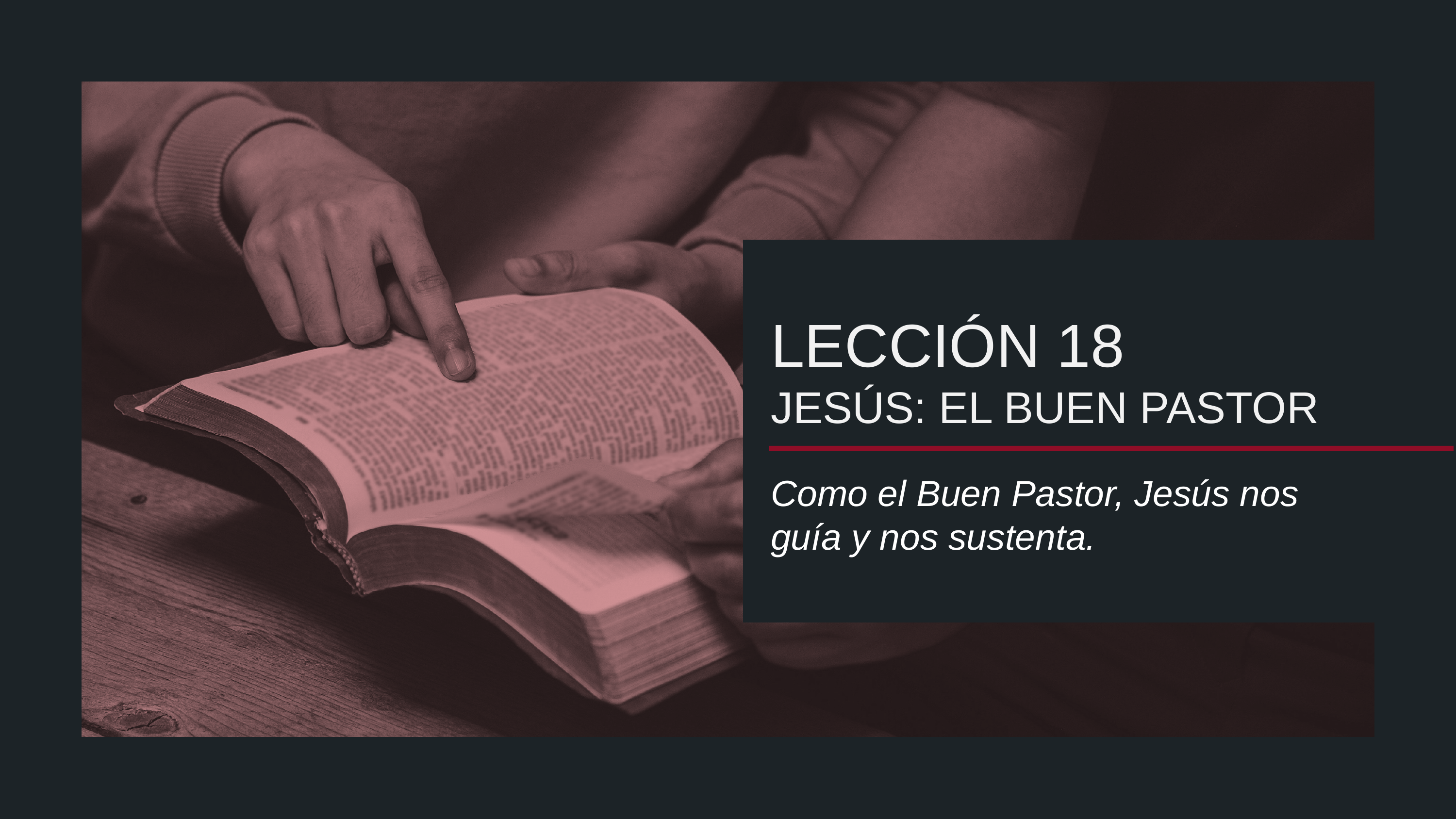

LECCIÓN 18
JESÚS: EL BUEN PASTOR
Como el Buen Pastor, Jesús nos guía y nos sustenta.